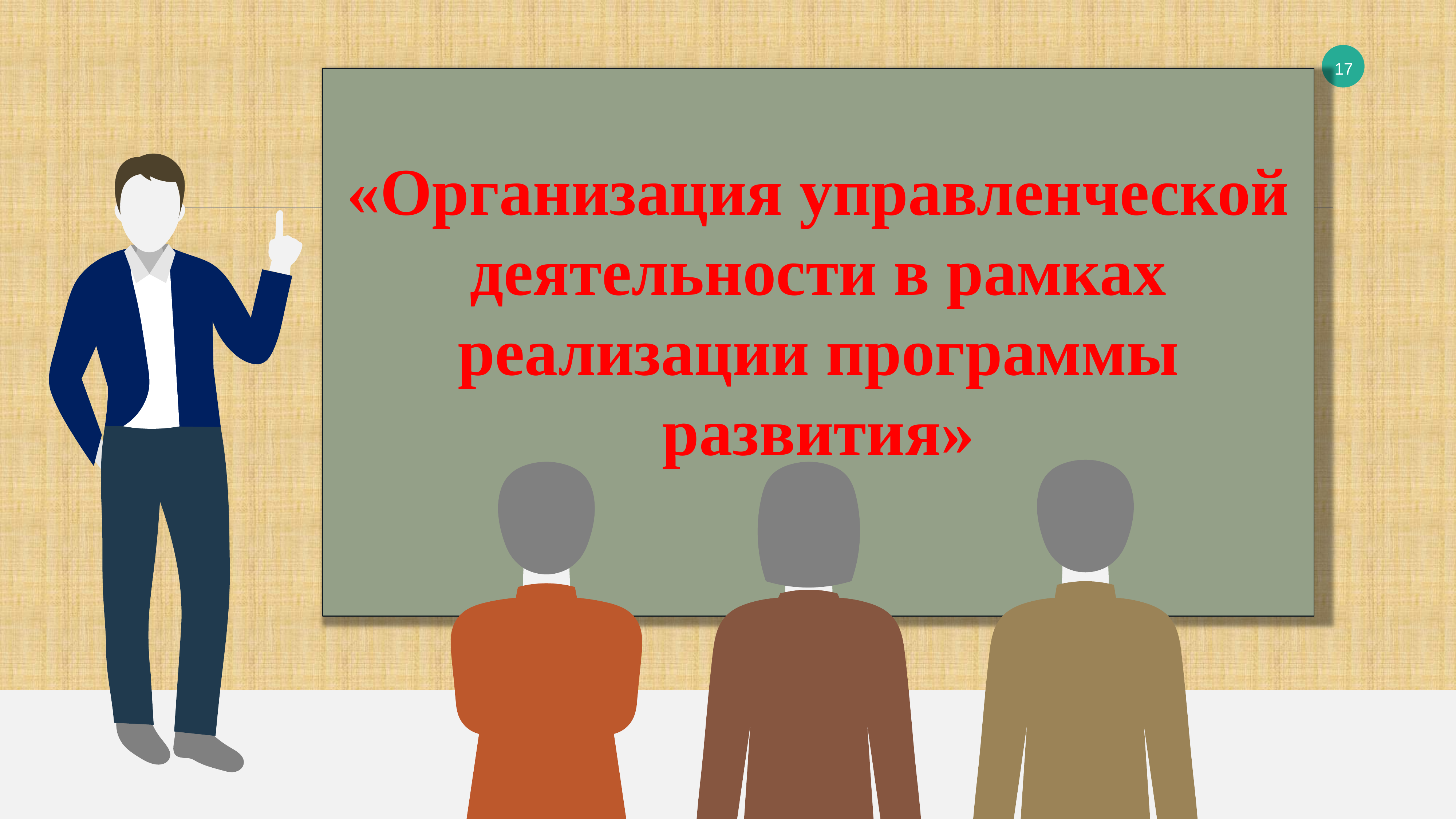

«Организация управленческой деятельности в рамках реализации программы развития»